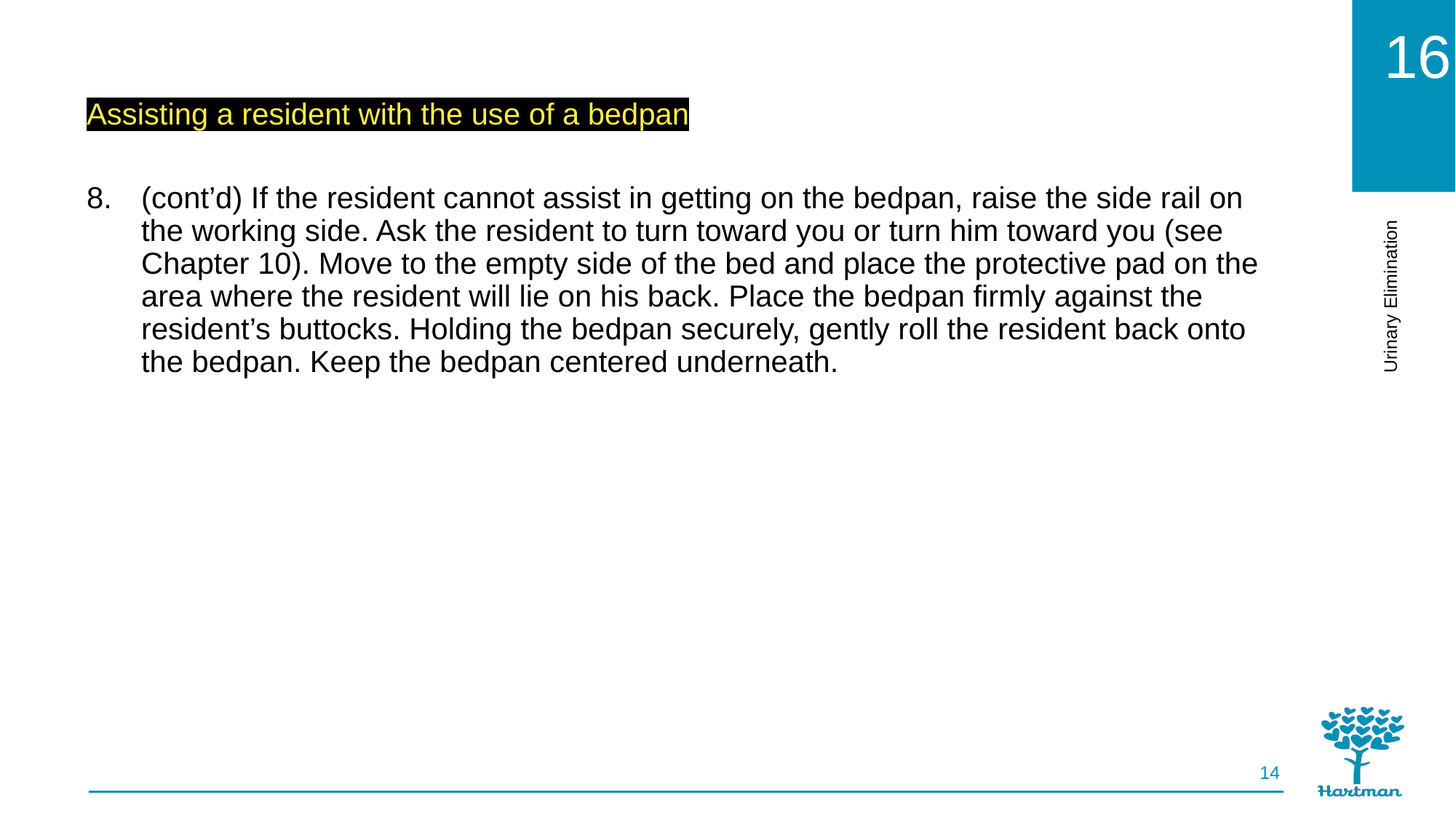

Assisting a resident with the use of a bedpan

(cont’d) If the resident cannot assist in getting on the bedpan, raise the side rail on the working side. Ask the resident to turn toward you or turn him toward you (see Chapter 10). Move to the empty side of the bed and place the protective pad on the area where the resident will lie on his back. Place the bedpan firmly against the resident’s buttocks. Holding the bedpan securely, gently roll the resident back onto the bedpan. Keep the bedpan centered underneath.
14